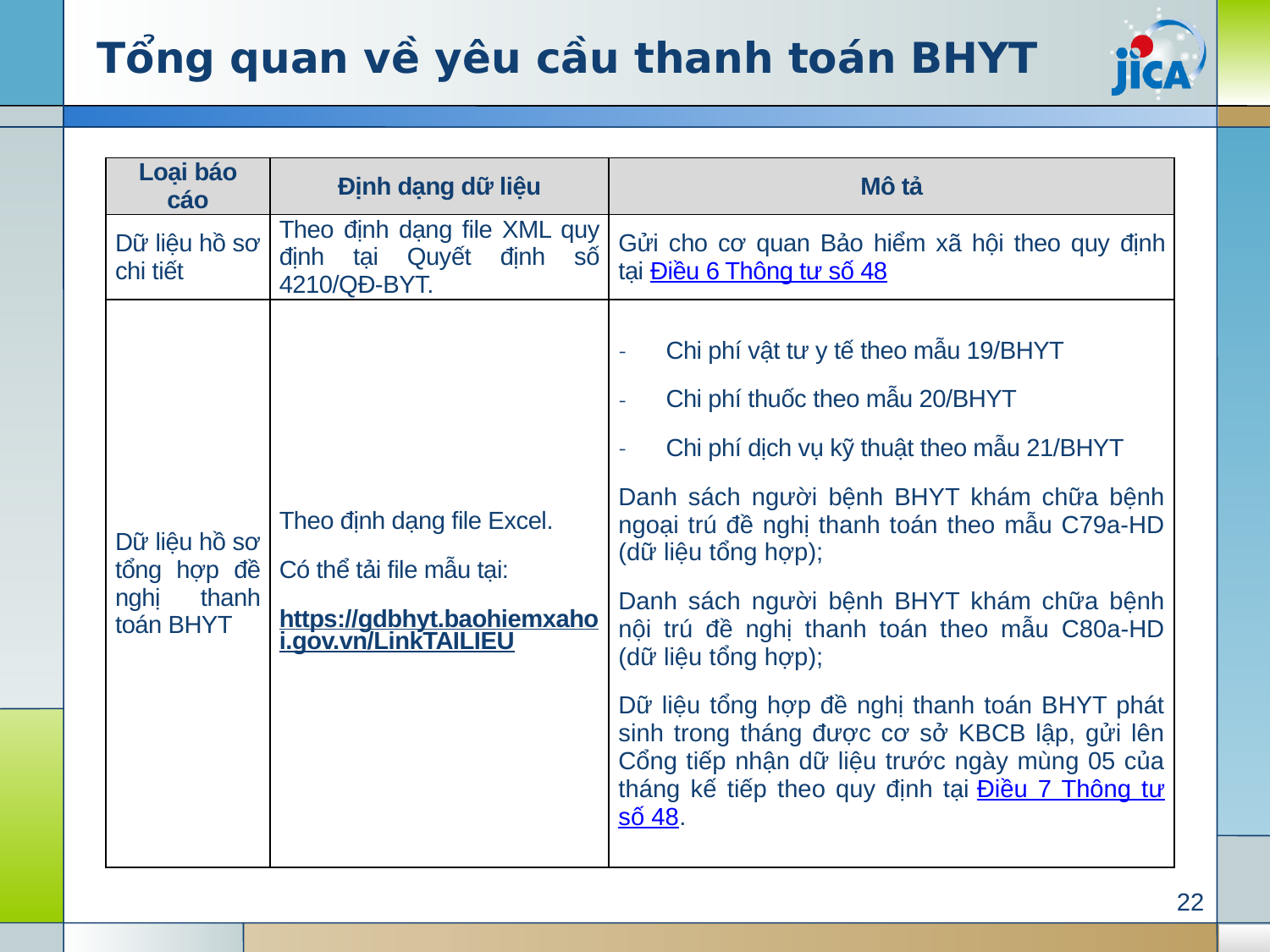

Tổng quan về yêu cầu thanh toán BHYT
#
| Loại báo cáo | Định dạng dữ liệu | Mô tả |
| --- | --- | --- |
| Dữ liệu hồ sơ chi tiết | Theo định dạng file XML quy định tại Quyết định số 4210/QĐ-BYT. | Gửi cho cơ quan Bảo hiểm xã hội theo quy định tại Điều 6 Thông tư số 48 |
| Dữ liệu hồ sơ tổng hợp đề nghị thanh toán BHYT | Theo định dạng file Excel. Có thể tải file mẫu tại: https://gdbhyt.baohiemxahoi.gov.vn/LinkTAILIEU | Chi phí vật tư y tế theo mẫu 19/BHYT Chi phí thuốc theo mẫu 20/BHYT Chi phí dịch vụ kỹ thuật theo mẫu 21/BHYT Danh sách người bệnh BHYT khám chữa bệnh ngoại trú đề nghị thanh toán theo mẫu C79a-HD (dữ liệu tổng hợp); Danh sách người bệnh BHYT khám chữa bệnh nội trú đề nghị thanh toán theo mẫu C80a-HD (dữ liệu tổng hợp); Dữ liệu tổng hợp đề nghị thanh toán BHYT phát sinh trong tháng được cơ sở KBCB lập, gửi lên Cổng tiếp nhận dữ liệu trước ngày mùng 05 của tháng kế tiếp theo quy định tại Điều 7 Thông tư số 48. |
22